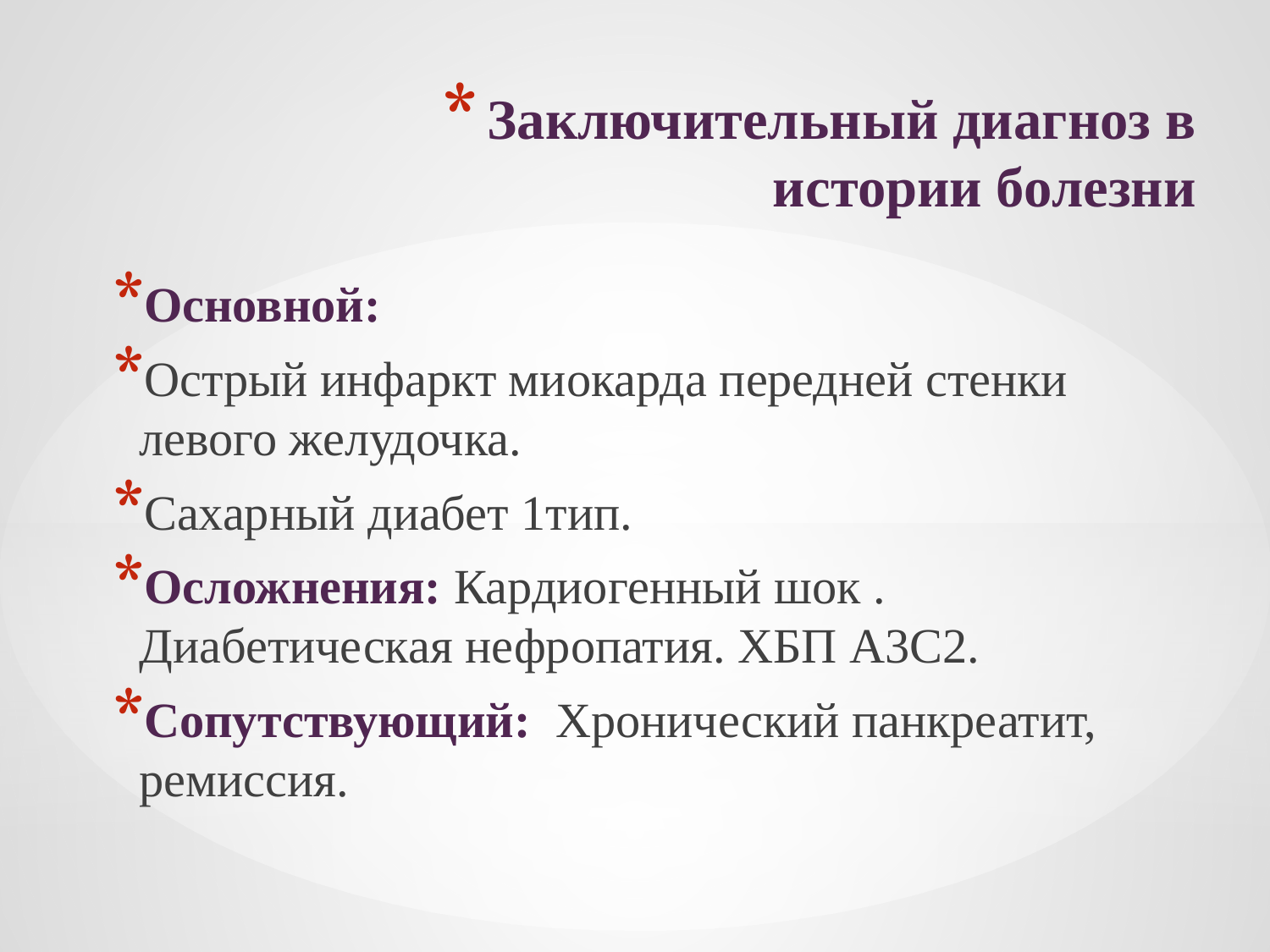

# Заключительный диагноз в истории болезни
Основной:
Острый инфаркт миокарда передней стенки левого желудочка.
Сахарный диабет 1тип.
Осложнения: Кардиогенный шок . Диабетическая нефропатия. ХБП А3С2.
Сопутствующий:  Хронический панкреатит, ремиссия.